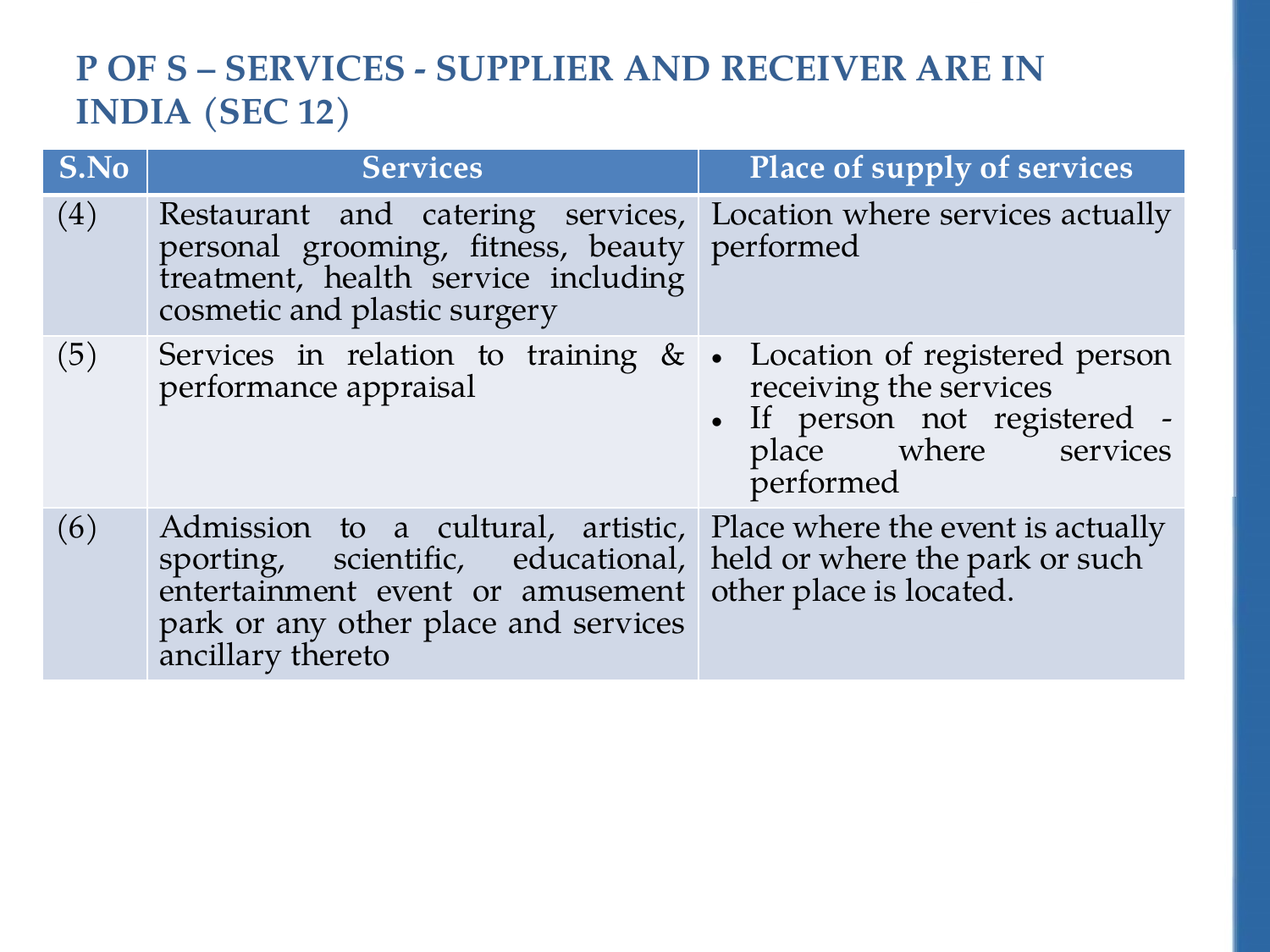

P of S – Services - supplier and receiver are in India (Sec 12)
| S.No | Services | Place of supply of services |
| --- | --- | --- |
| (4) | Restaurant and catering services, personal grooming, fitness, beauty treatment, health service including cosmetic and plastic surgery | Location where services actually performed |
| (5) | Services in relation to training & performance appraisal | Location of registered person receiving the services If person not registered - place where services performed |
| (6) | Admission to a cultural, artistic, sporting, scientific, educational, entertainment event or amusement park or any other place and services ancillary thereto | Place where the event is actually held or where the park or such other place is located. |